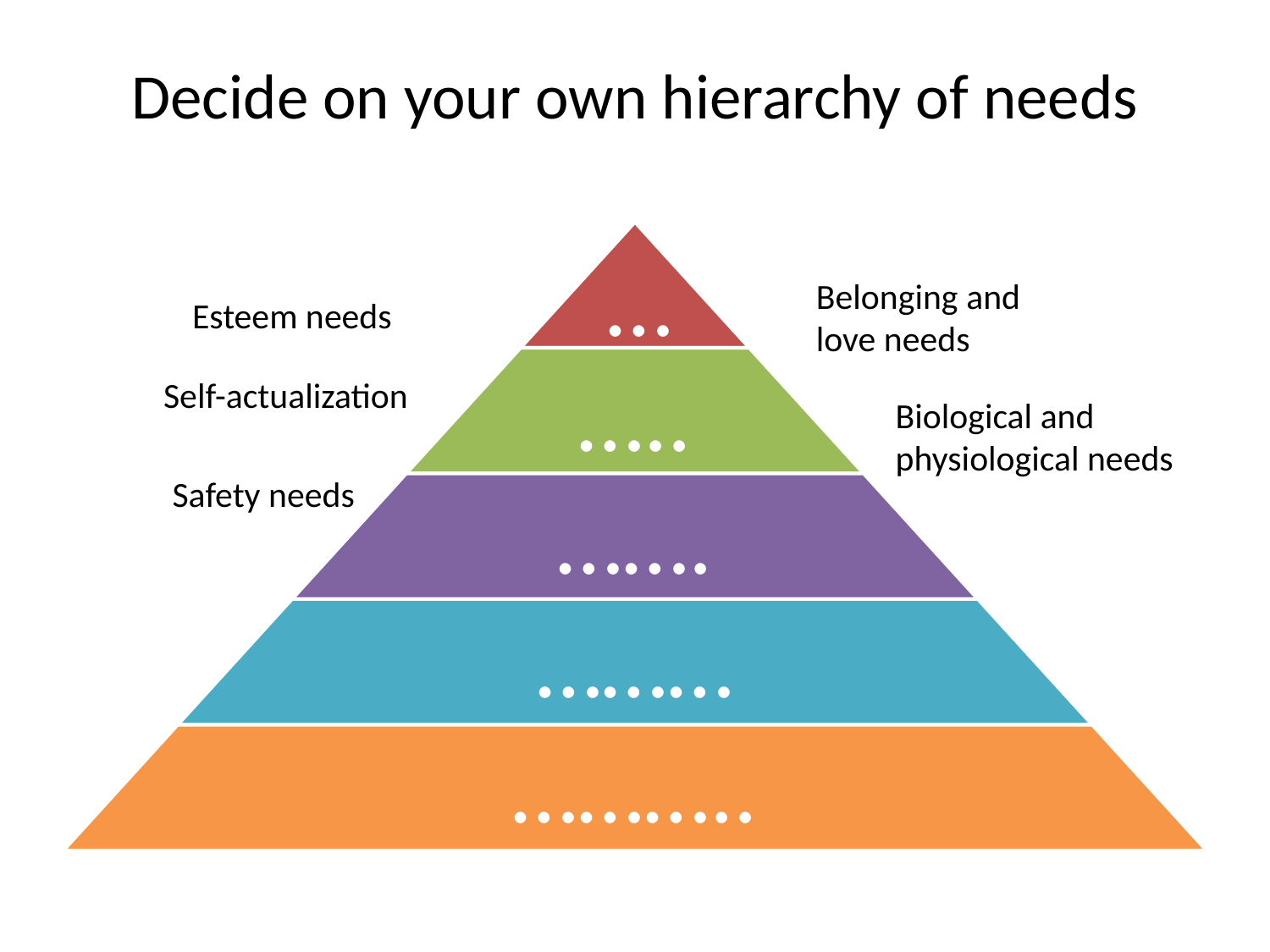

# Decide on your own hierarchy of needs
…
…..
…….
………
………..
Belonging and
love needs
Esteem needs
Self-actualization
Biological and
physiological needs
Safety needs